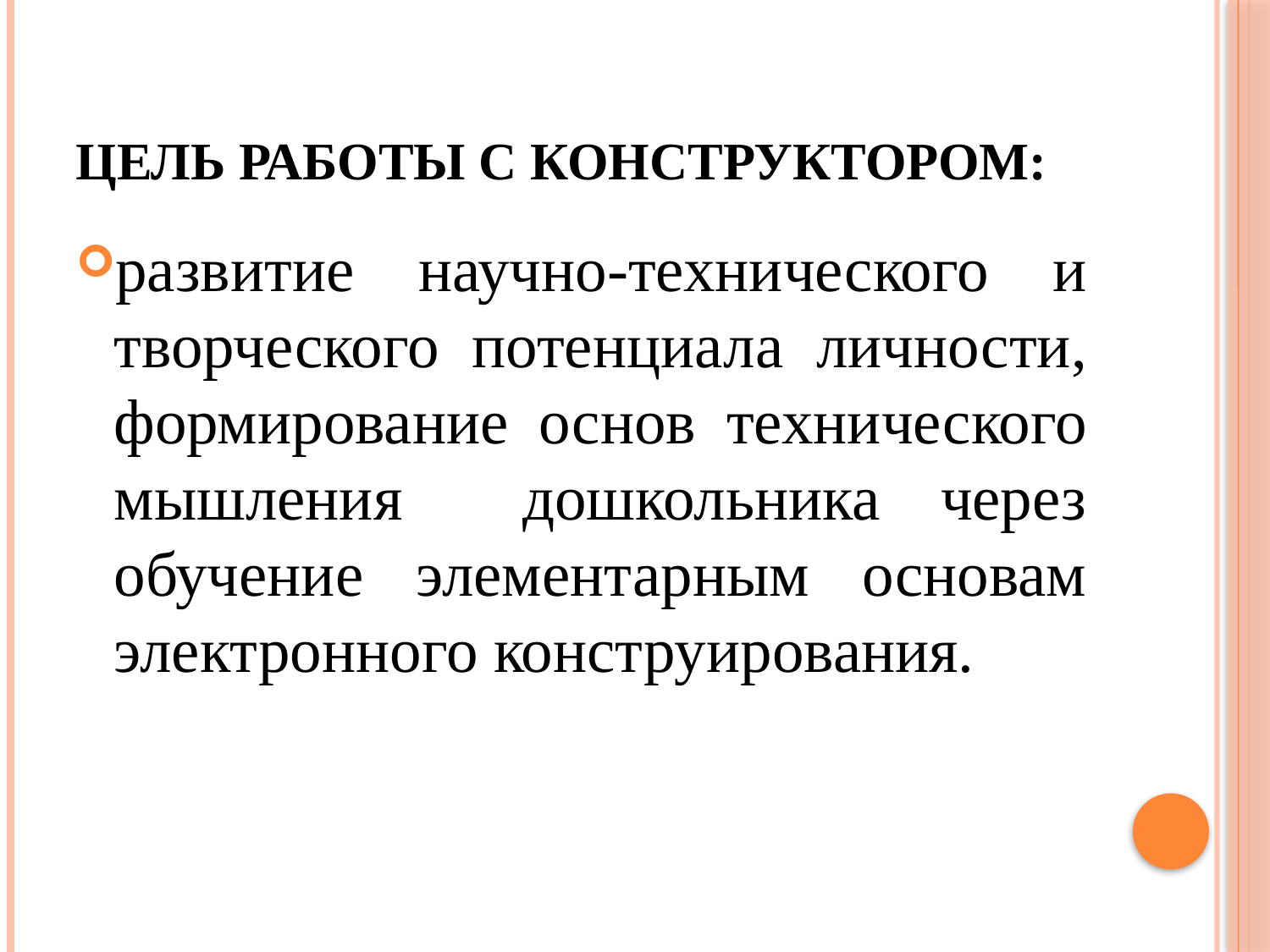

# Цель работы с конструктором:
развитие научно-технического и творческого потенциала личности, формирование основ технического мышления  дошкольника через обучение элементарным основам электронного конструирования.